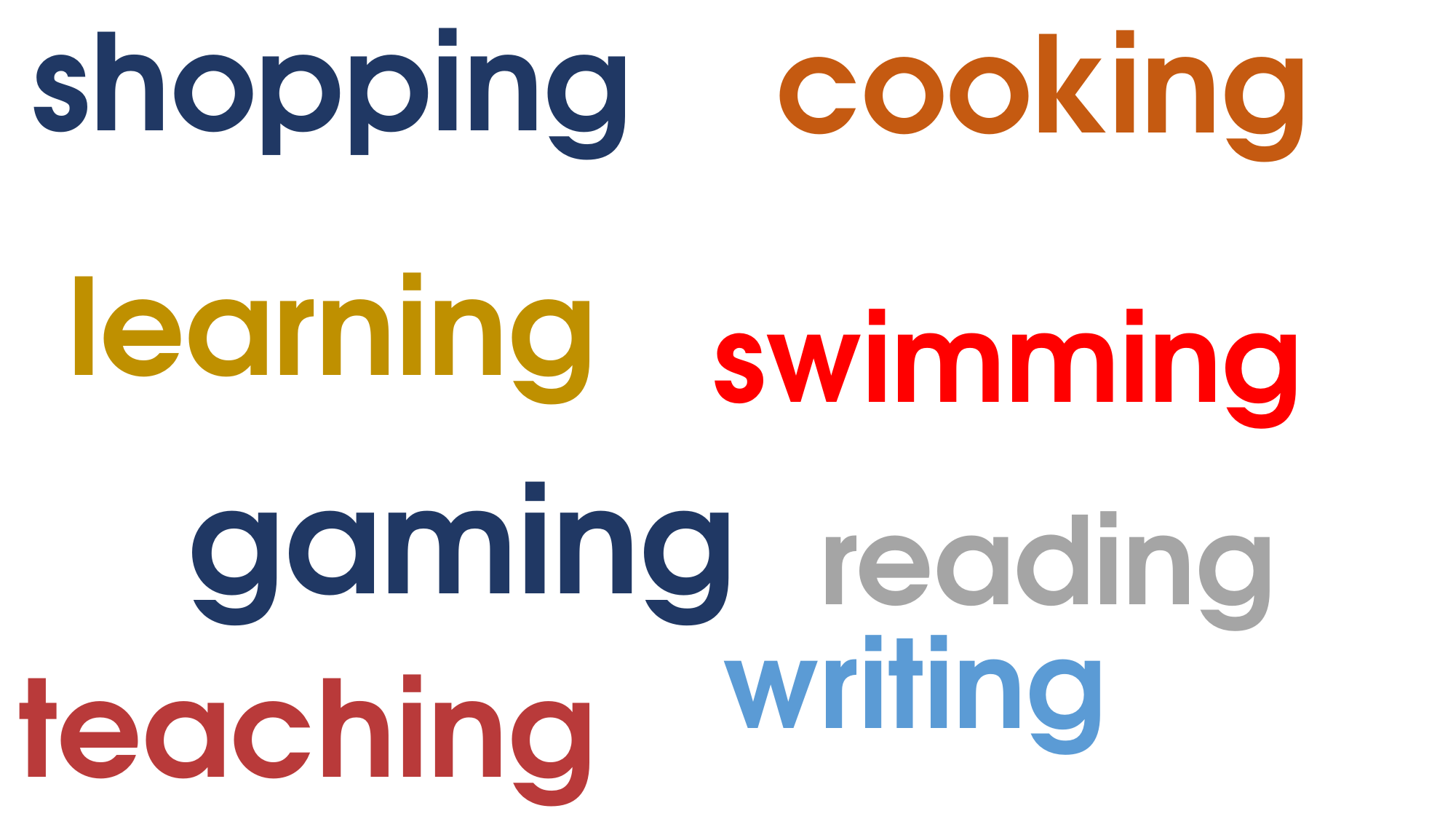

shopping
cooking
learning
swimming
gaming
reading
writing
teaching